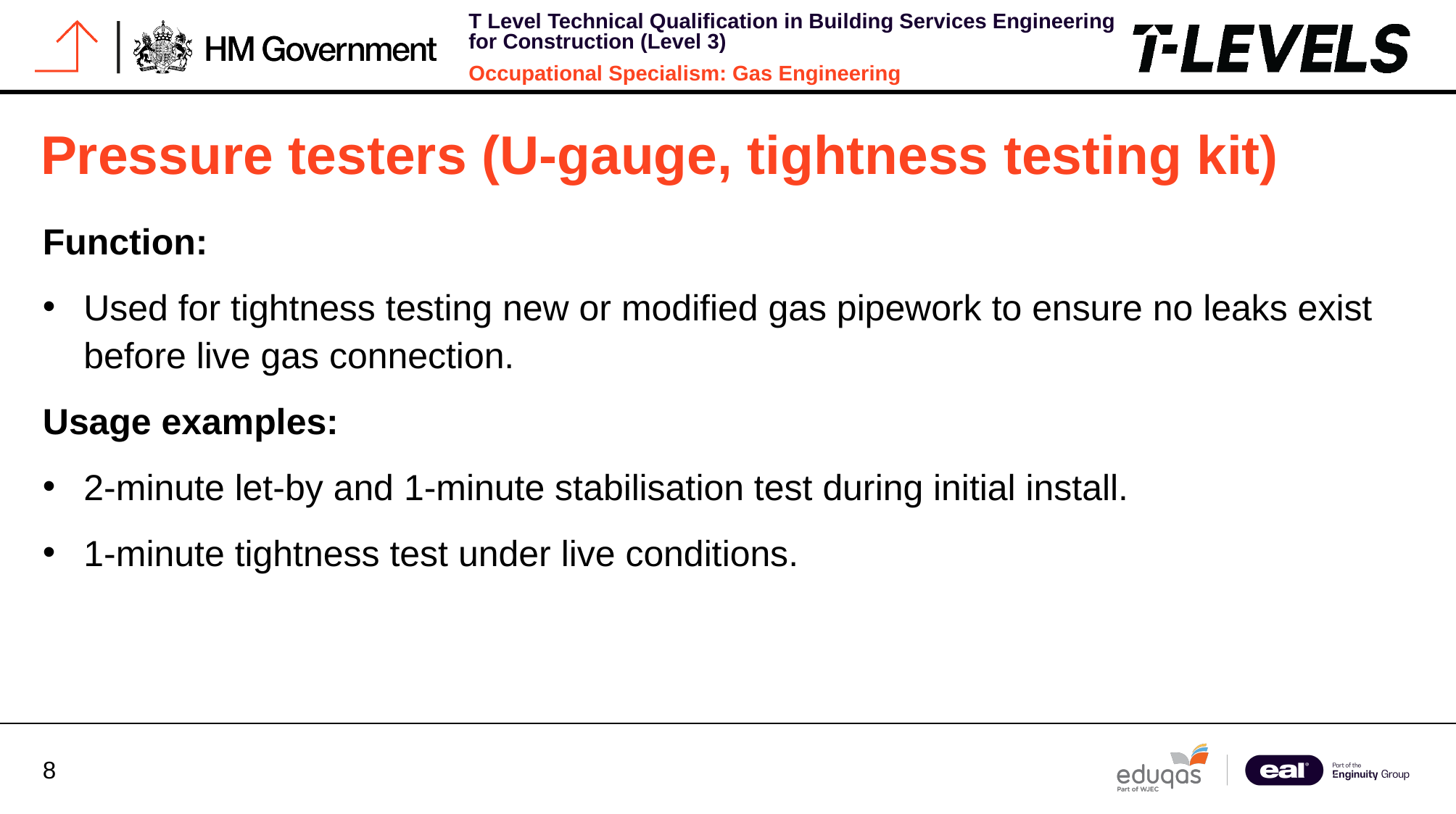

# Pressure testers (U-gauge, tightness testing kit)
Function:
Used for tightness testing new or modified gas pipework to ensure no leaks exist before live gas connection.
Usage examples:
2-minute let-by and 1-minute stabilisation test during initial install.
1-minute tightness test under live conditions.